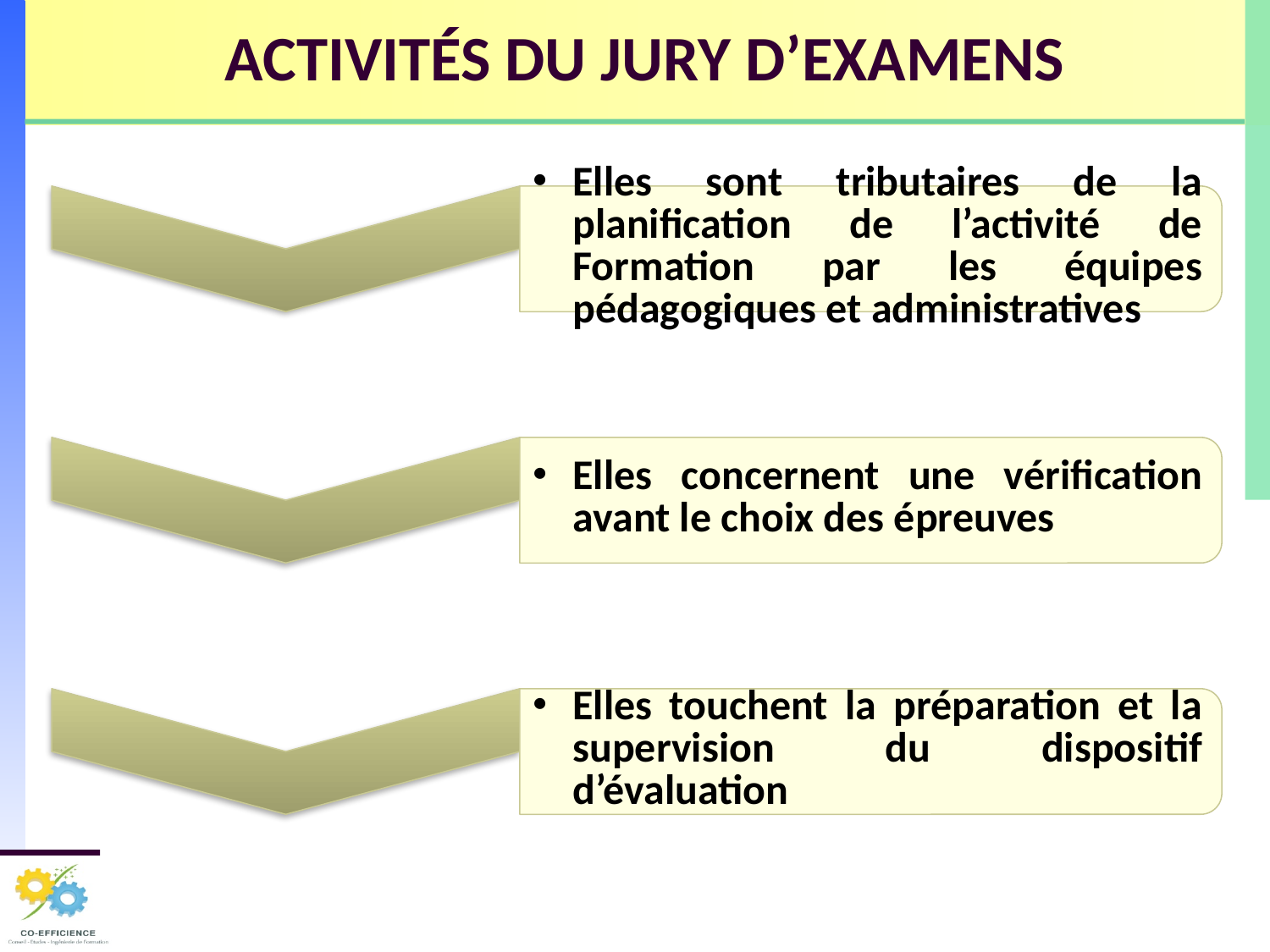

# ACTIVITÉS DU JURY D’EXAMENS
Elles sont tributaires de la planification de l’activité de Formation par les équipes pédagogiques et administratives
Elles concernent une vérification avant le choix des épreuves
Elles touchent la préparation et la supervision du dispositif d’évaluation